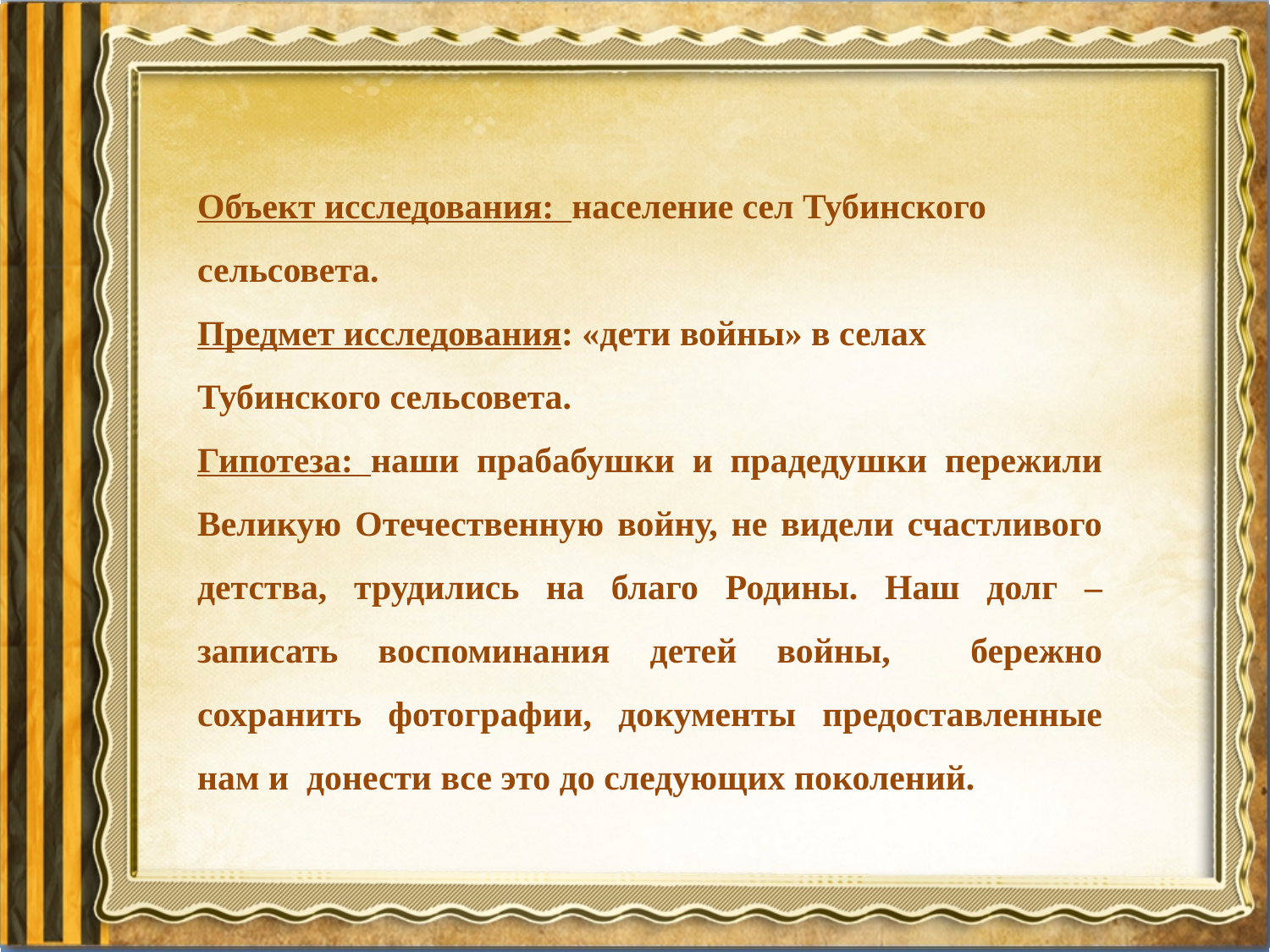

Объект исследования:  население сел Тубинского сельсовета.
Предмет исследования: «дети войны» в селах Тубинского сельсовета.
Гипотеза: наши прабабушки и прадедушки пережили Великую Отечественную войну, не видели счастливого детства, трудились на благо Родины. Наш долг – записать воспоминания детей войны,  бережно сохранить фотографии, документы предоставленные нам и  донести все это до следующих поколений.